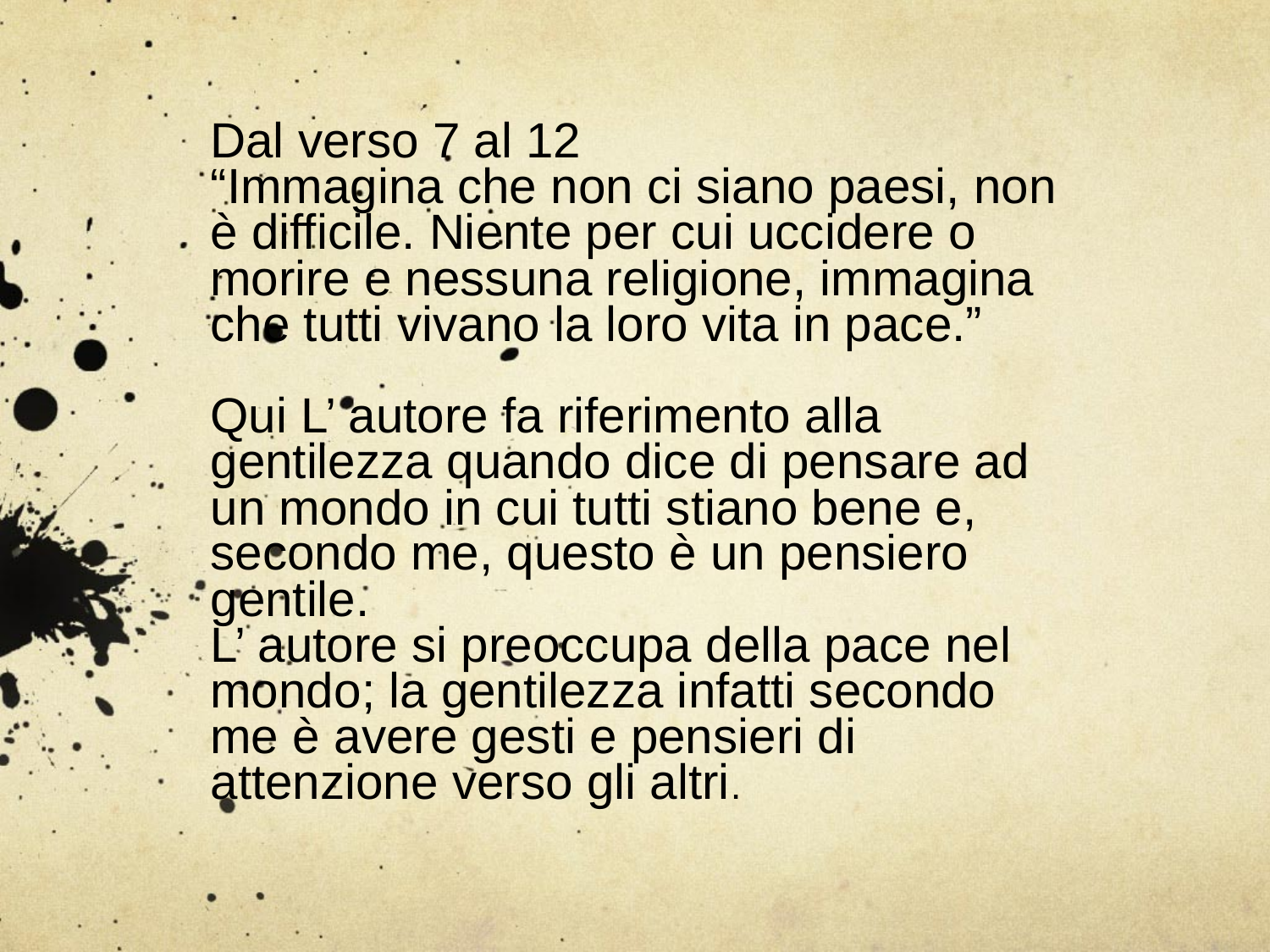

Dal verso 7 al 12
“Immagina che non ci siano paesi, non è difficile. Niente per cui uccidere o morire e nessuna religione, immagina che tutti vivano la loro vita in pace.”

Qui L’ autore fa riferimento alla gentilezza quando dice di pensare ad un mondo in cui tutti stiano bene e, secondo me, questo è un pensiero gentile.
L’ autore si preoccupa della pace nel mondo; la gentilezza infatti secondo me è avere gesti e pensieri di attenzione verso gli altri.